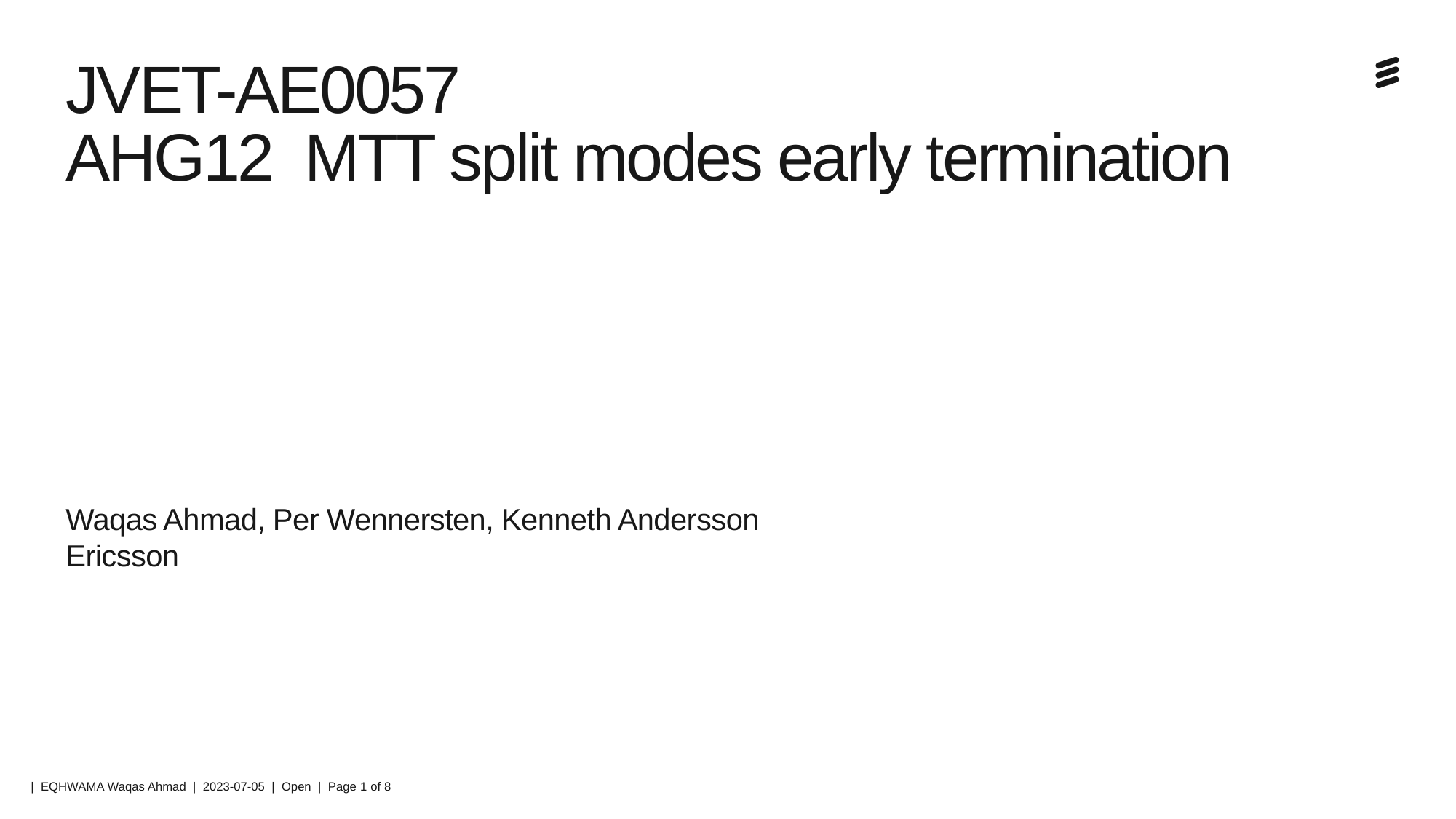

# JVET-AE0057 AHG12  MTT split modes early termination
Waqas Ahmad, Per Wennersten, Kenneth Andersson
Ericsson